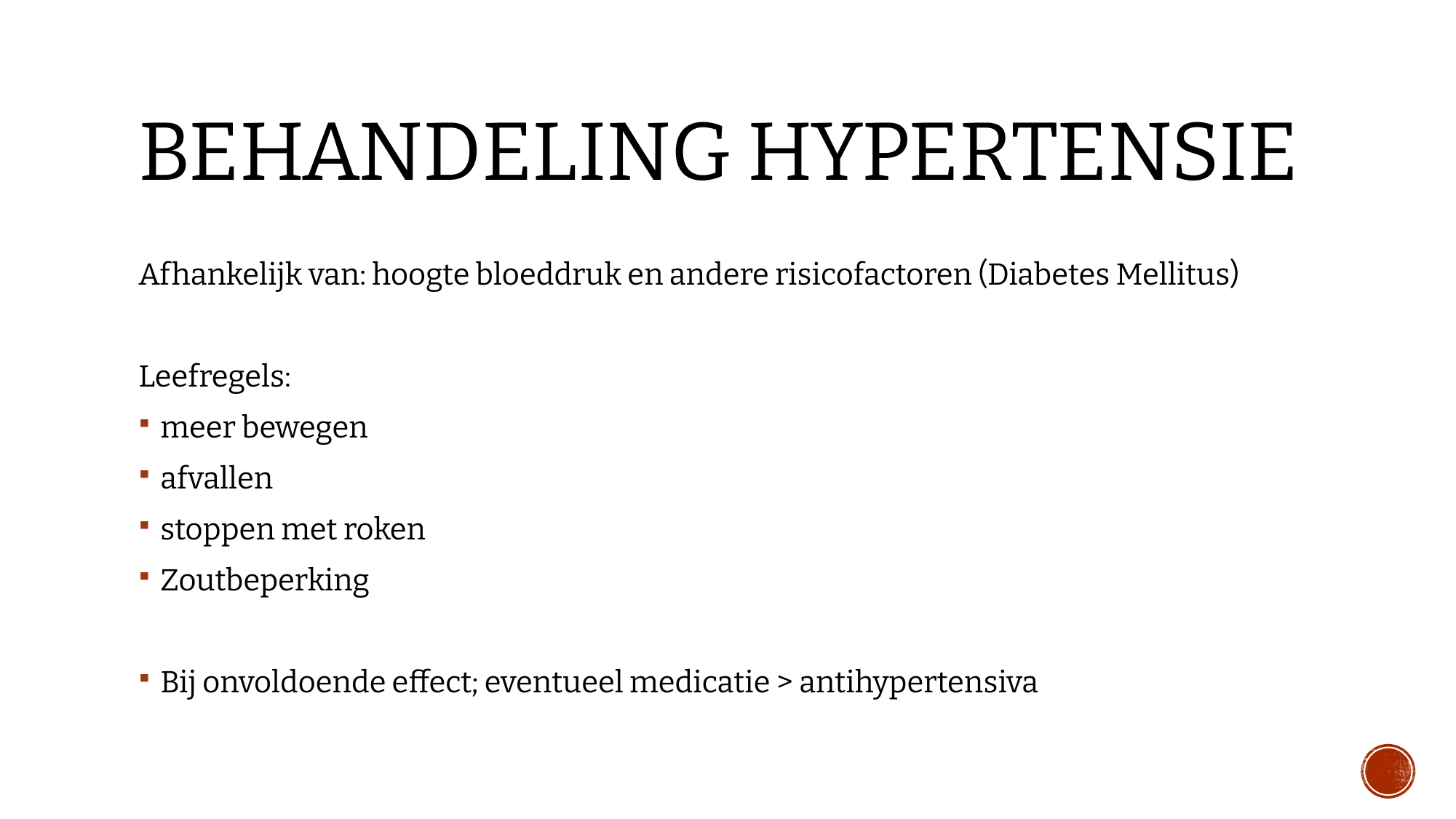

# Behandeling hypertensie
Afhankelijk van: hoogte bloeddruk en andere risicofactoren (Diabetes Mellitus)

Leefregels:
meer bewegen
afvallen
stoppen met roken
Zoutbeperking

Bij onvoldoende effect; eventueel medicatie > antihypertensiva